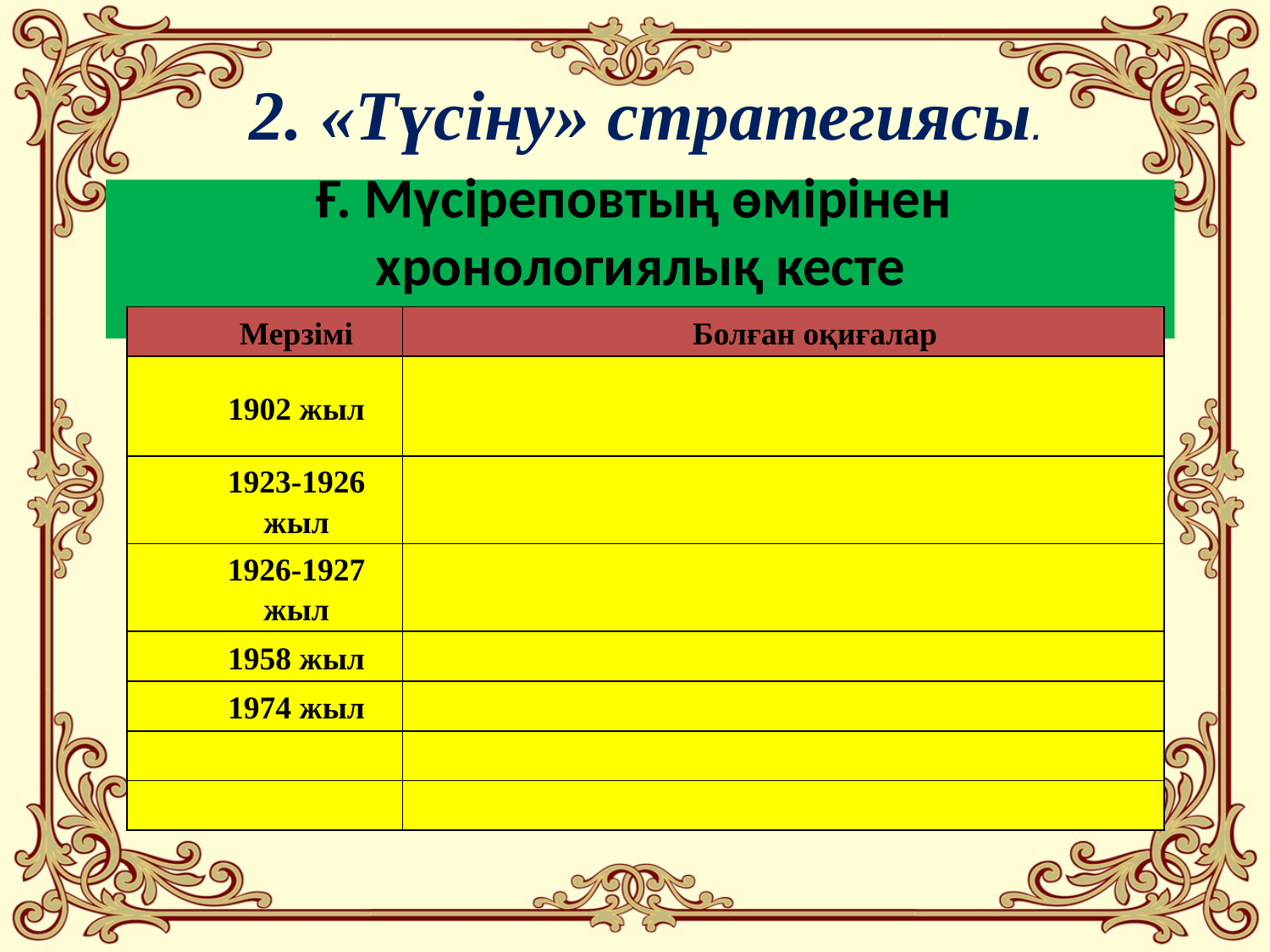

2. «Түсіну» стратегиясы.
# Ғ. Мүсіреповтың өмірінен хронологиялық кесте
| Мерзімі | Болған оқиғалар |
| --- | --- |
| 1902 жыл |  |
| 1923-1926 жыл |  |
| 1926-1927 жыл |  |
| 1958 жыл |  |
| 1974 жыл |  |
|  |  |
|  |  |